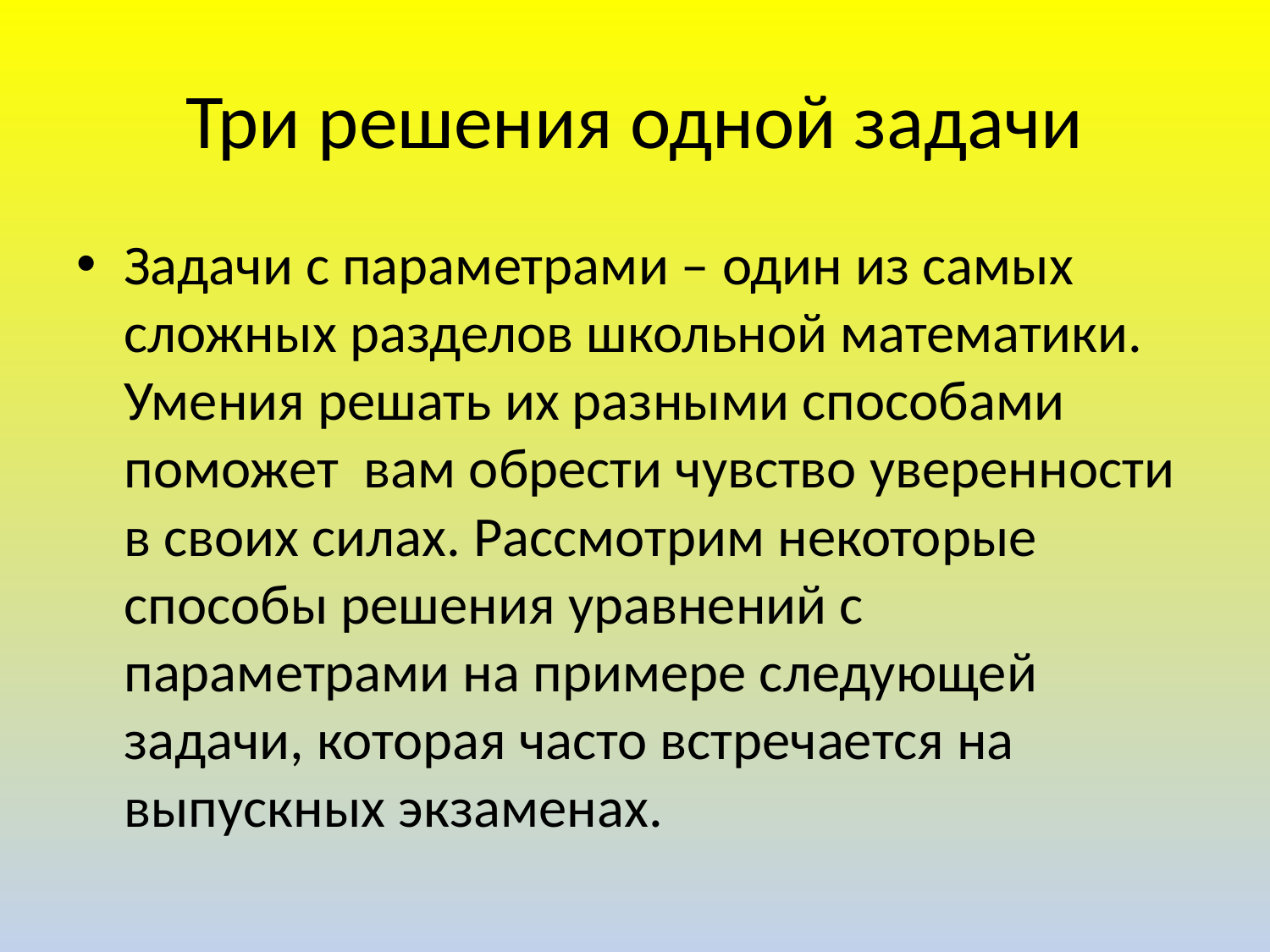

# Три решения одной задачи
Задачи с параметрами – один из самых сложных разделов школьной математики. Умения решать их разными способами поможет  вам обрести чувство уверенности  в своих силах. Рассмотрим некоторые способы решения уравнений с параметрами на примере следующей задачи, которая часто встречается на выпускных экзаменах.